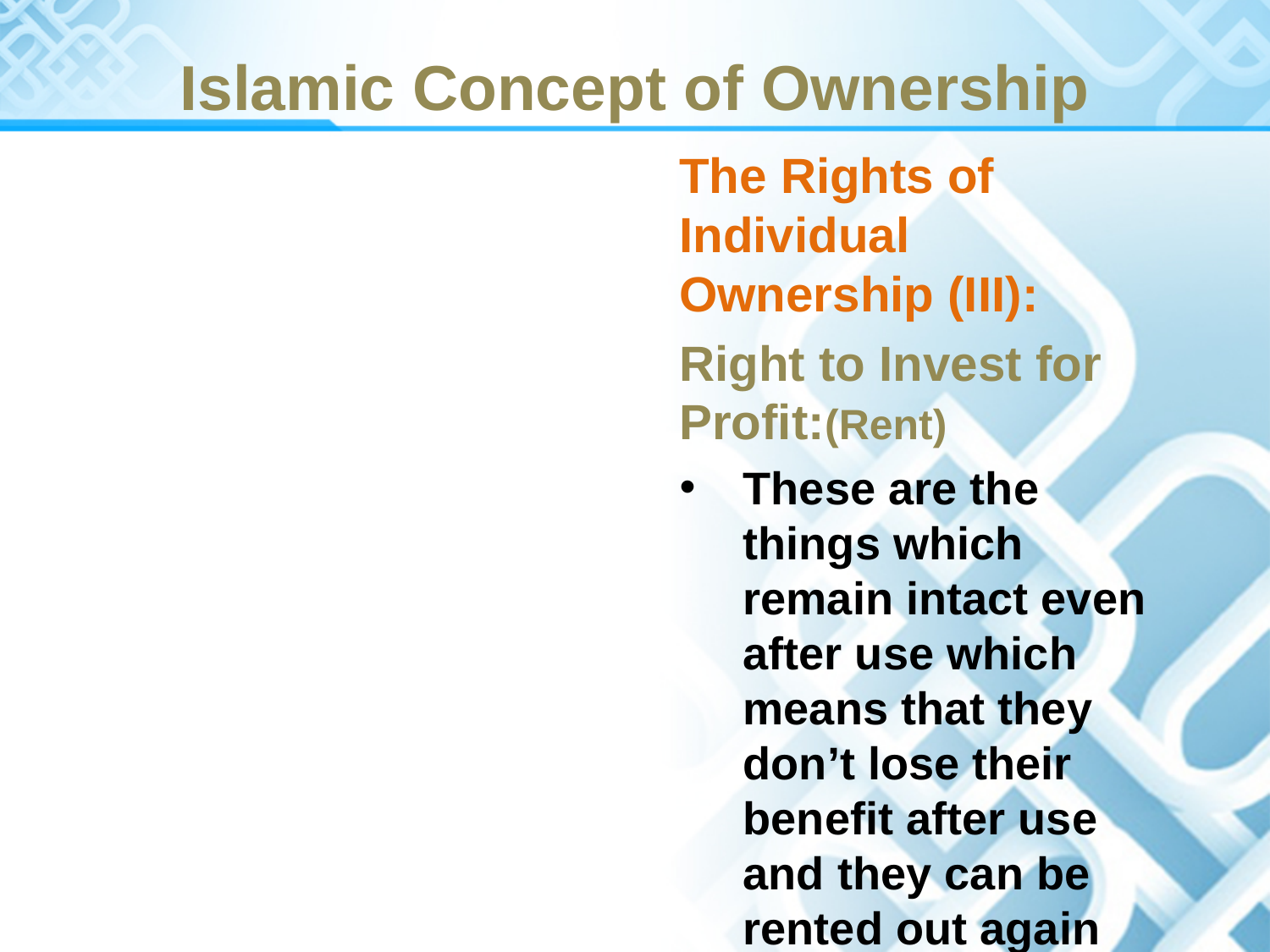

Islamic Concept of Ownership
The Rights of Individual Ownership (III):
Right to Invest for Profit:(Rent)
These are the things which remain intact even after use which means that they don’t lose their benefit after use and they can be rented out again and again